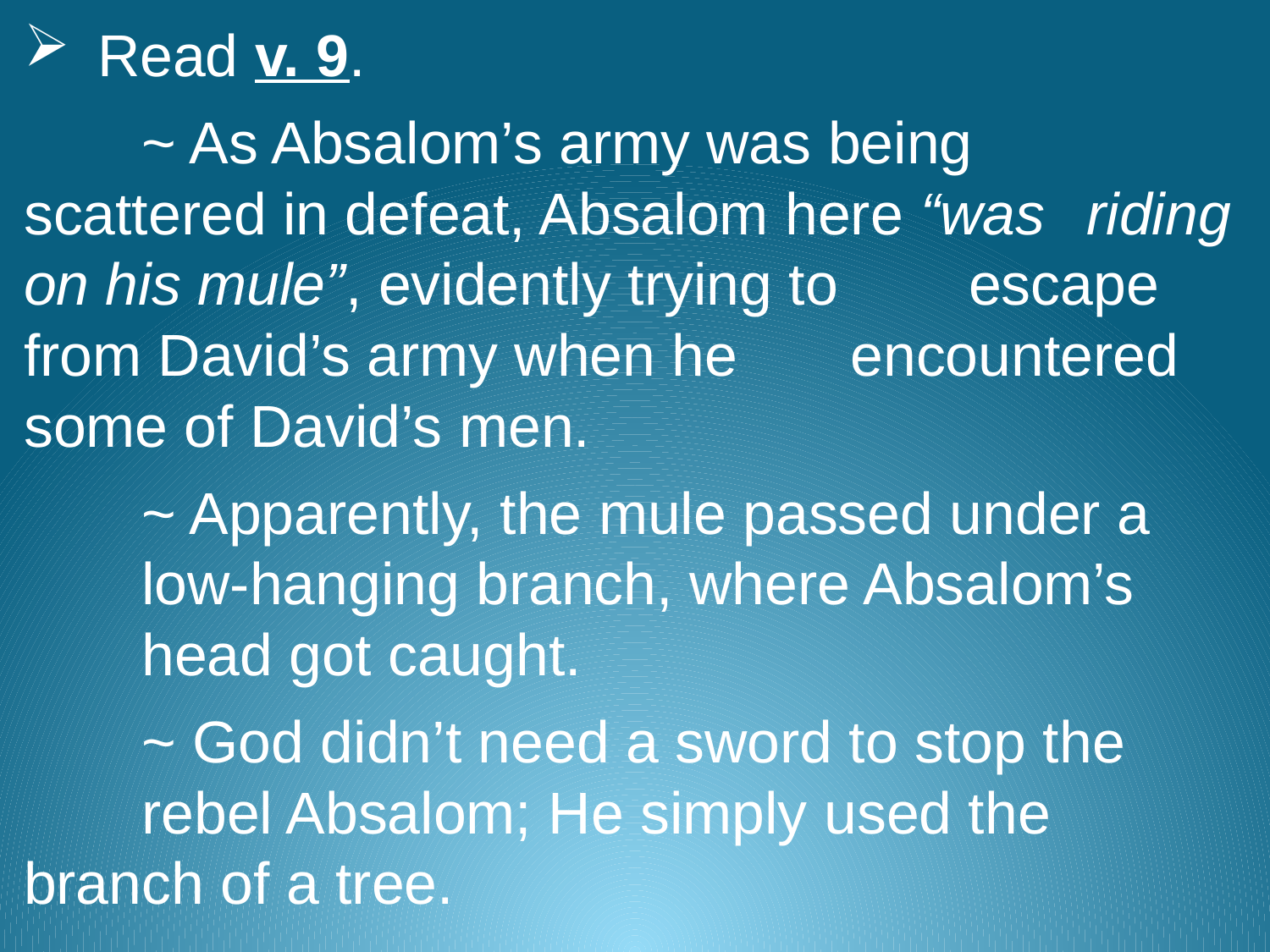

Read v. 9.
		~ As Absalom’s army was being 						scattered in defeat, Absalom here “was 			riding on his mule”, evidently trying to 			escape from David’s army when he 				encountered some of David’s men.
		~ Apparently, the mule passed under a 					low-hanging branch, where Absalom’s 					head got caught.
		~ God didn’t need a sword to stop the 					rebel Absalom; He simply used the 						branch of a tree.